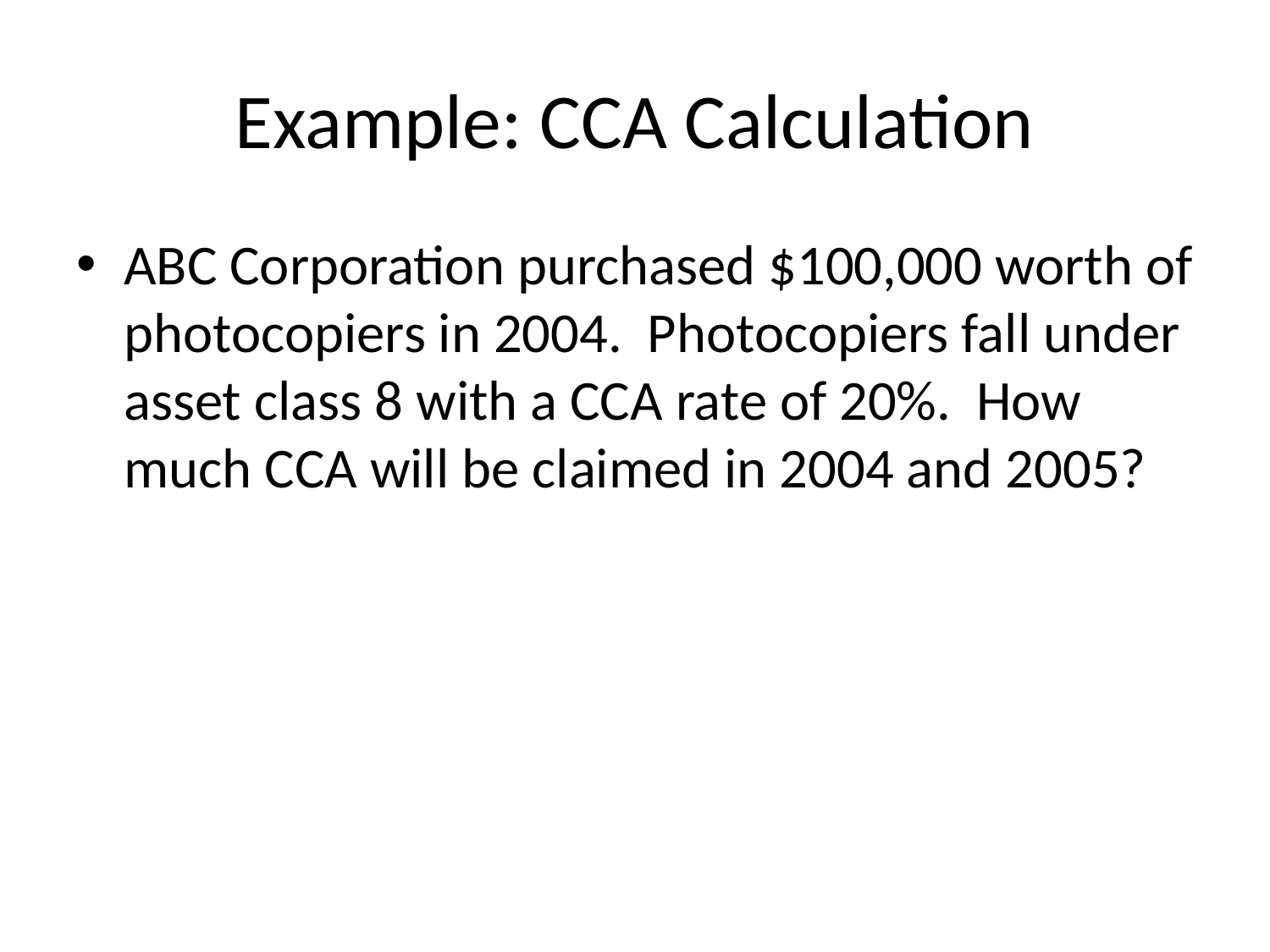

# Example: CCA Calculation
ABC Corporation purchased $100,000 worth of photocopiers in 2004.  Photocopiers fall under asset class 8 with a CCA rate of 20%.  How much CCA will be claimed in 2004 and 2005?